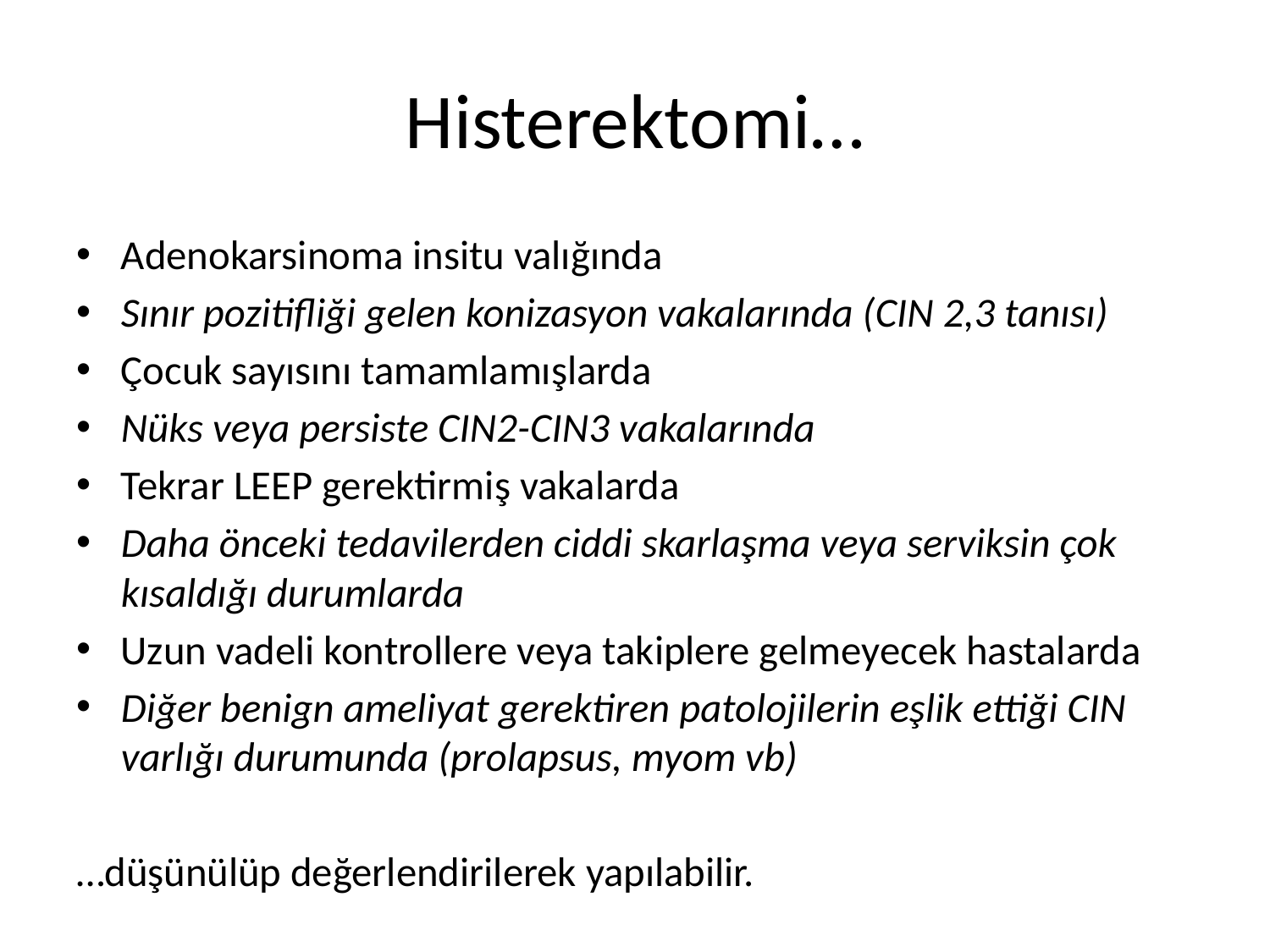

# Histerektomi…
Adenokarsinoma insitu valığında
Sınır pozitifliği gelen konizasyon vakalarında (CIN 2,3 tanısı)
Çocuk sayısını tamamlamışlarda
Nüks veya persiste CIN2-CIN3 vakalarında
Tekrar LEEP gerektirmiş vakalarda
Daha önceki tedavilerden ciddi skarlaşma veya serviksin çok kısaldığı durumlarda
Uzun vadeli kontrollere veya takiplere gelmeyecek hastalarda
Diğer benign ameliyat gerektiren patolojilerin eşlik ettiği CIN varlığı durumunda (prolapsus, myom vb)

…düşünülüp değerlendirilerek yapılabilir.